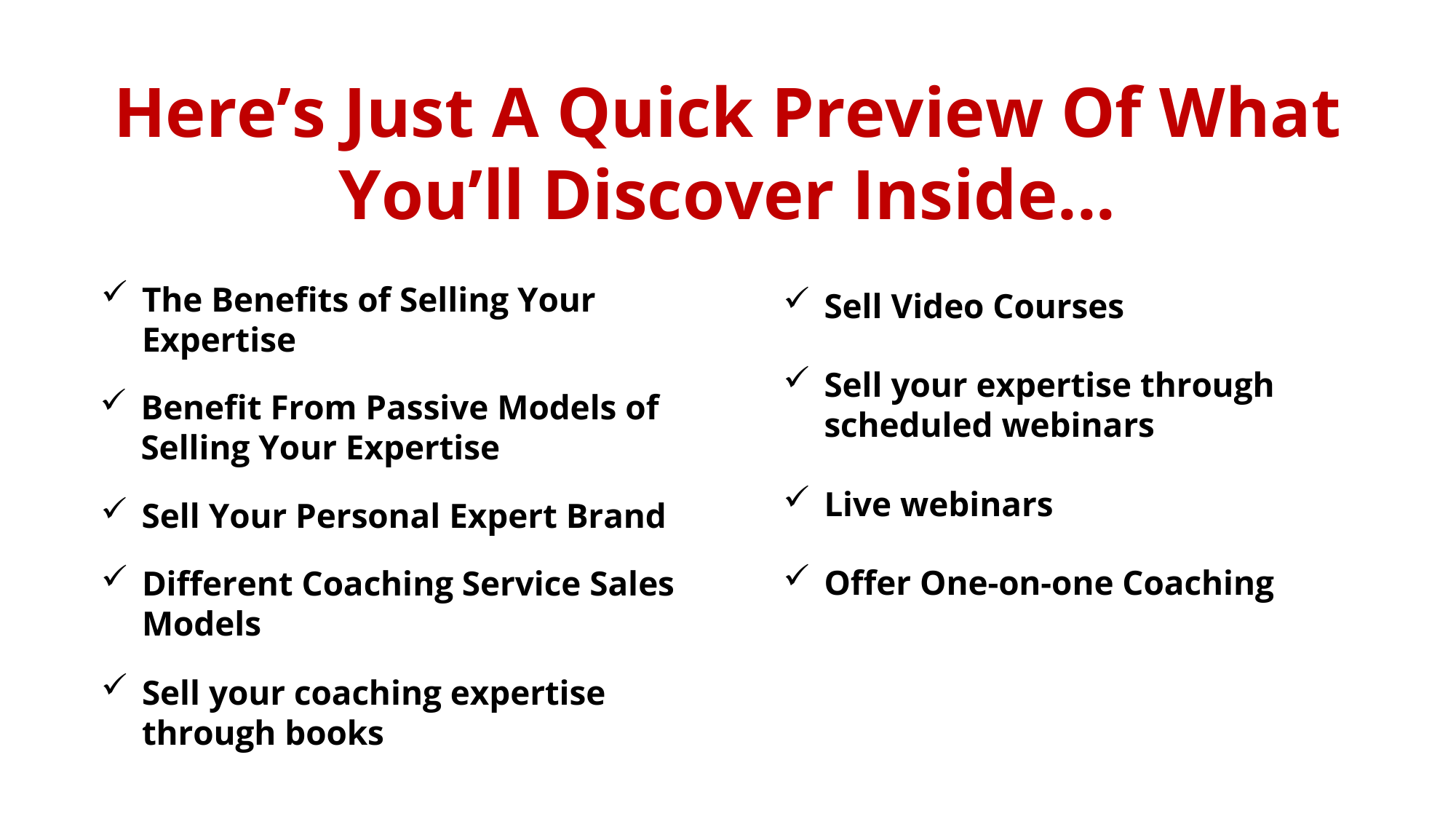

Here’s Just A Quick Preview Of What You’ll Discover Inside...
The Benefits of Selling Your Expertise
Sell Video Courses
Sell your expertise through scheduled webinars
Benefit From Passive Models of Selling Your Expertise
Live webinars
Sell Your Personal Expert Brand
Offer One-on-one Coaching
Different Coaching Service Sales Models
Sell your coaching expertise through books